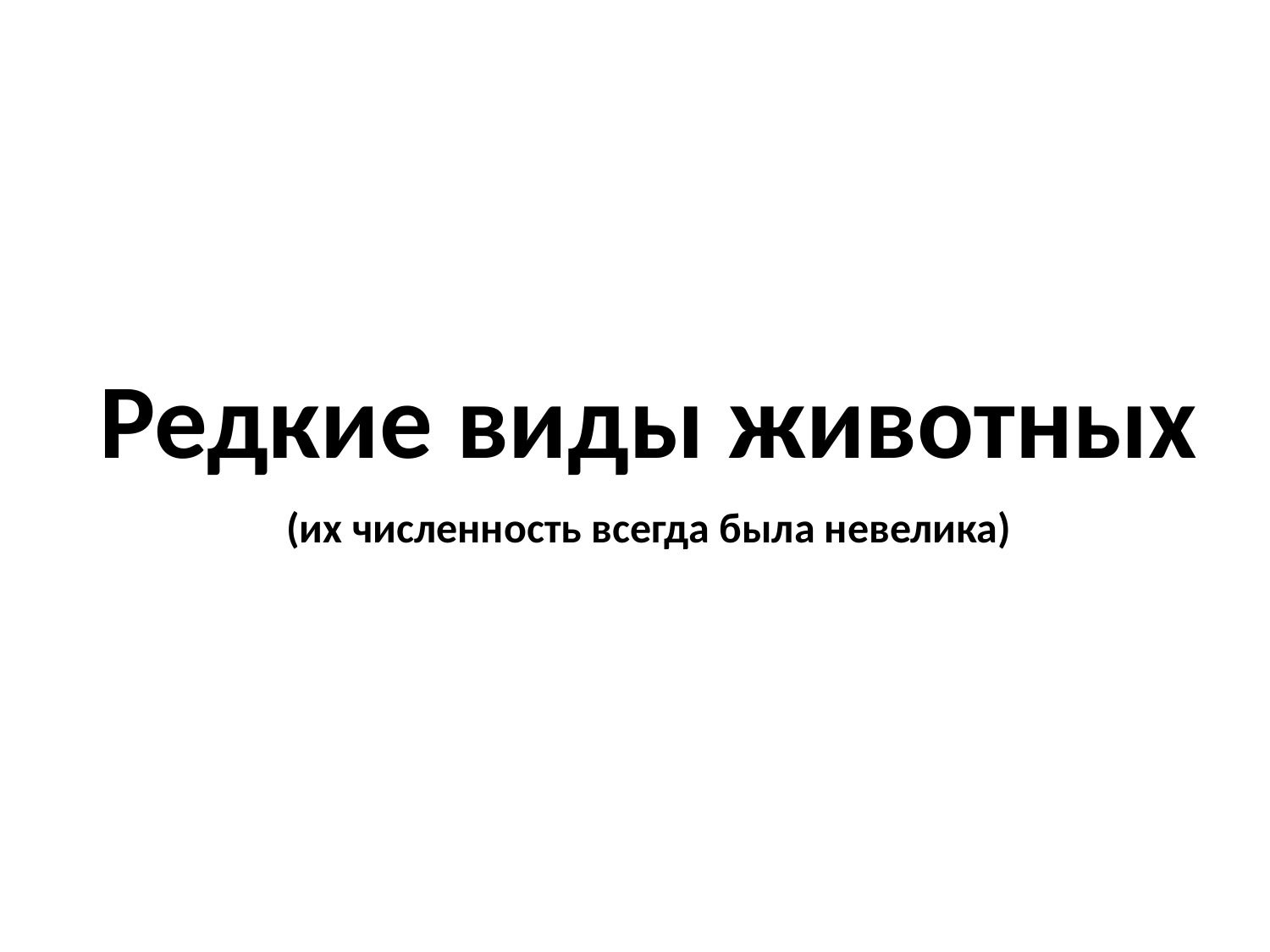

Редкие виды животных
(их численность всегда была невелика)